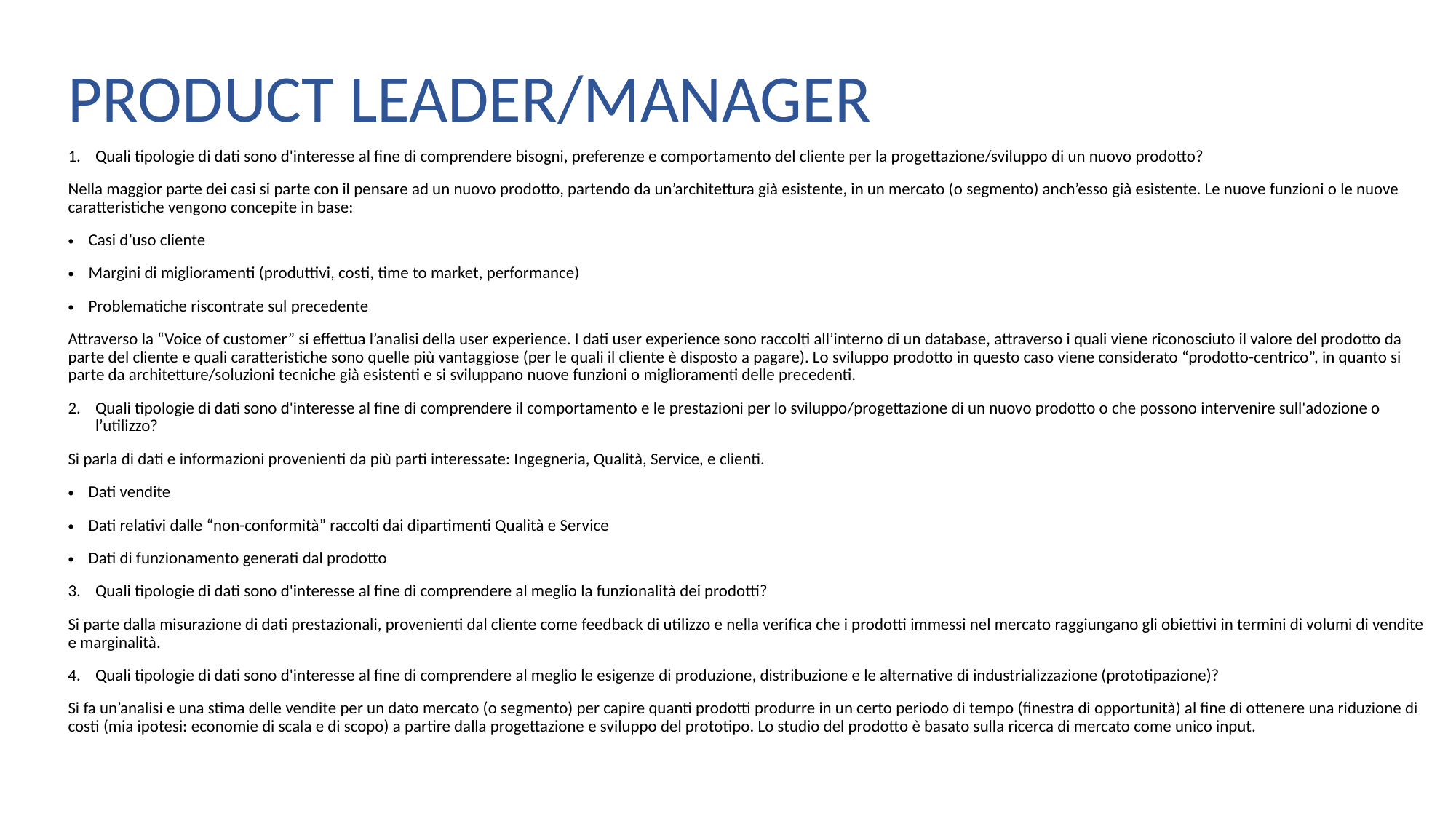

PRODUCT LEADER/MANAGER
Quali tipologie di dati sono d'interesse al fine di comprendere bisogni, preferenze e comportamento del cliente per la progettazione/sviluppo di un nuovo prodotto?
Nella maggior parte dei casi si parte con il pensare ad un nuovo prodotto, partendo da un’architettura già esistente, in un mercato (o segmento) anch’esso già esistente. Le nuove funzioni o le nuove caratteristiche vengono concepite in base:
Casi d’uso cliente
Margini di miglioramenti (produttivi, costi, time to market, performance)
Problematiche riscontrate sul precedente
Attraverso la “Voice of customer” si effettua l’analisi della user experience. I dati user experience sono raccolti all’interno di un database, attraverso i quali viene riconosciuto il valore del prodotto da parte del cliente e quali caratteristiche sono quelle più vantaggiose (per le quali il cliente è disposto a pagare). Lo sviluppo prodotto in questo caso viene considerato “prodotto-centrico”, in quanto si parte da architetture/soluzioni tecniche già esistenti e si sviluppano nuove funzioni o miglioramenti delle precedenti.
Quali tipologie di dati sono d'interesse al fine di comprendere il comportamento e le prestazioni per lo sviluppo/progettazione di un nuovo prodotto o che possono intervenire sull'adozione o l’utilizzo?
Si parla di dati e informazioni provenienti da più parti interessate: Ingegneria, Qualità, Service, e clienti.
Dati vendite
Dati relativi dalle “non-conformità” raccolti dai dipartimenti Qualità e Service
Dati di funzionamento generati dal prodotto
Quali tipologie di dati sono d'interesse al fine di comprendere al meglio la funzionalità dei prodotti?
Si parte dalla misurazione di dati prestazionali, provenienti dal cliente come feedback di utilizzo e nella verifica che i prodotti immessi nel mercato raggiungano gli obiettivi in termini di volumi di vendite e marginalità.
Quali tipologie di dati sono d'interesse al fine di comprendere al meglio le esigenze di produzione, distribuzione e le alternative di industrializzazione (prototipazione)?
Si fa un’analisi e una stima delle vendite per un dato mercato (o segmento) per capire quanti prodotti produrre in un certo periodo di tempo (finestra di opportunità) al fine di ottenere una riduzione di costi (mia ipotesi: economie di scala e di scopo) a partire dalla progettazione e sviluppo del prototipo. Lo studio del prodotto è basato sulla ricerca di mercato come unico input.